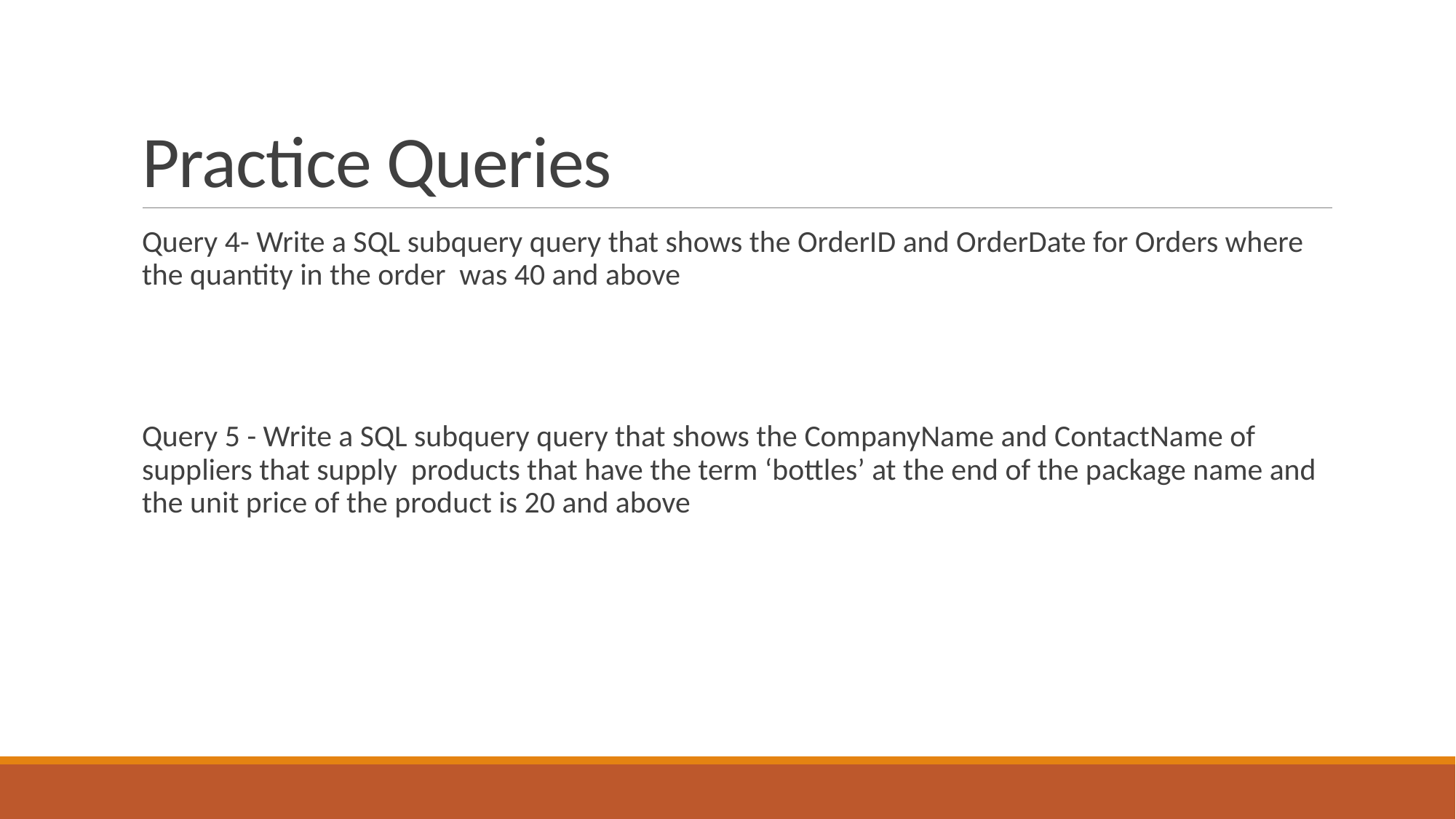

# Practice Queries
Query 4- Write a SQL subquery query that shows the OrderID and OrderDate for Orders where the quantity in the order  was 40 and above

Query 5 - Write a SQL subquery query that shows the CompanyName and ContactName of suppliers that supply  products that have the term ‘bottles’ at the end of the package name and the unit price of the product is 20 and above